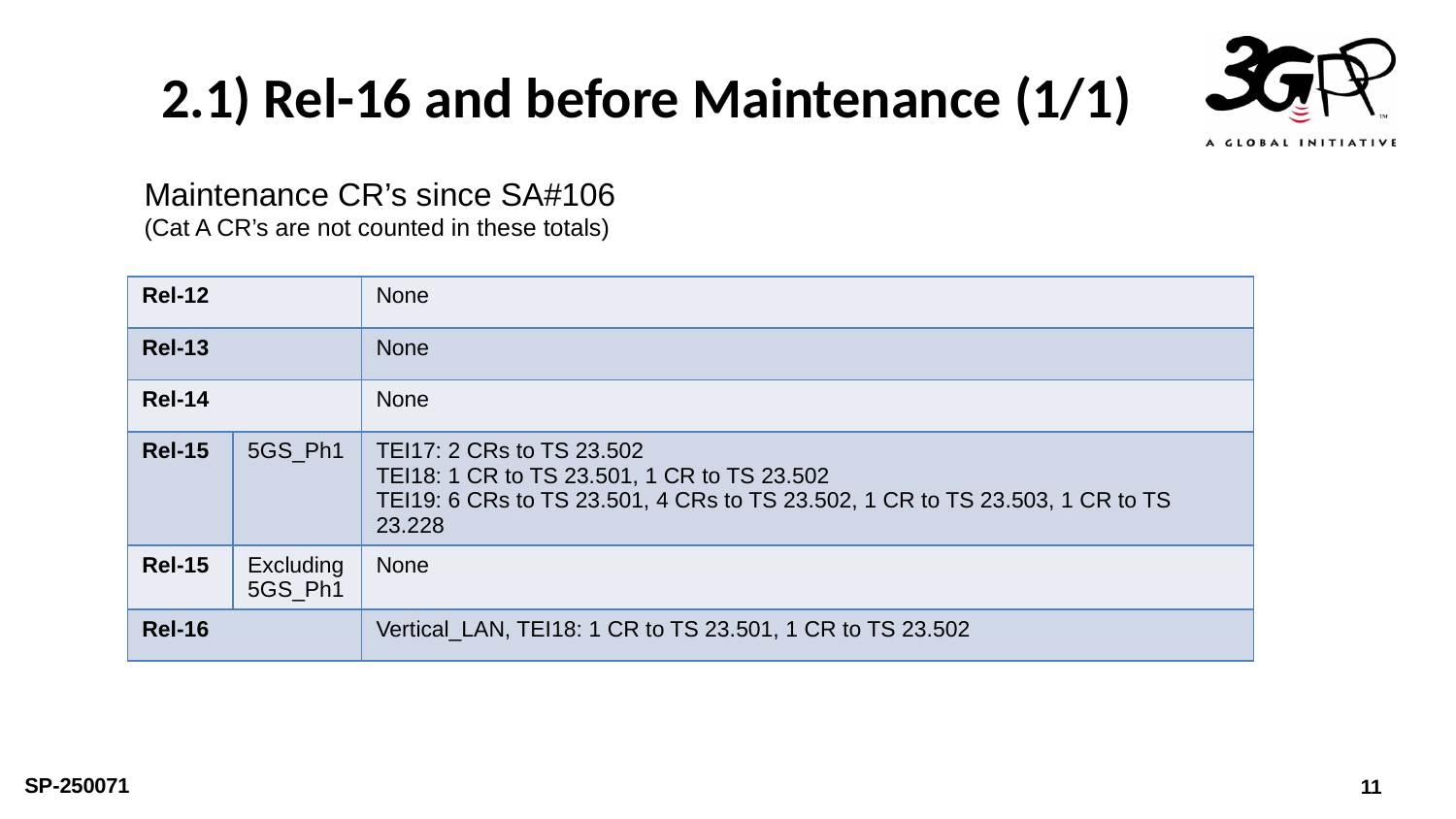

# 2.1) Rel-16 and before Maintenance (1/1)
Maintenance CR’s since SA#106
(Cat A CR’s are not counted in these totals)
| Rel-12 |  | None |
| --- | --- | --- |
| Rel-13 |  | None |
| Rel-14 |  | None |
| Rel-15 | 5GS\_Ph1 | TEI17: 2 CRs to TS 23.502 TEI18: 1 CR to TS 23.501, 1 CR to TS 23.502 TEI19: 6 CRs to TS 23.501, 4 CRs to TS 23.502, 1 CR to TS 23.503, 1 CR to TS 23.228 |
| Rel-15 | Excluding 5GS\_Ph1 | None |
| Rel-16 |  | Vertical\_LAN, TEI18: 1 CR to TS 23.501, 1 CR to TS 23.502 |